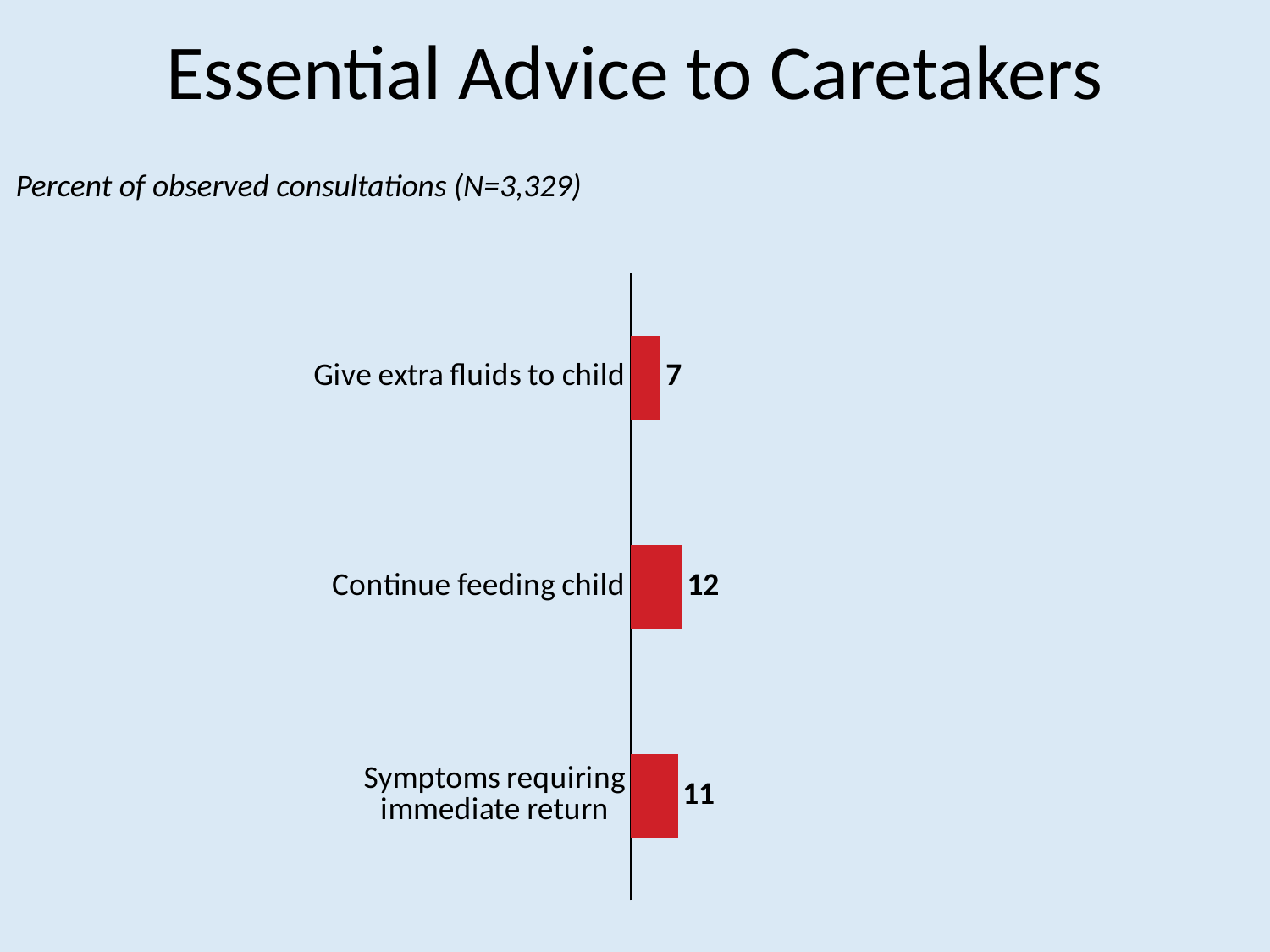

# Essential Advice to Caretakers
Percent of observed consultations (N=3,329)

### Chart

| Category | Series 1 |
|---|---|
| Symptoms requiring immediate return | 11.0 |
| Continue feeding child | 12.0 |
| Give extra fluids to child | 7.0 |